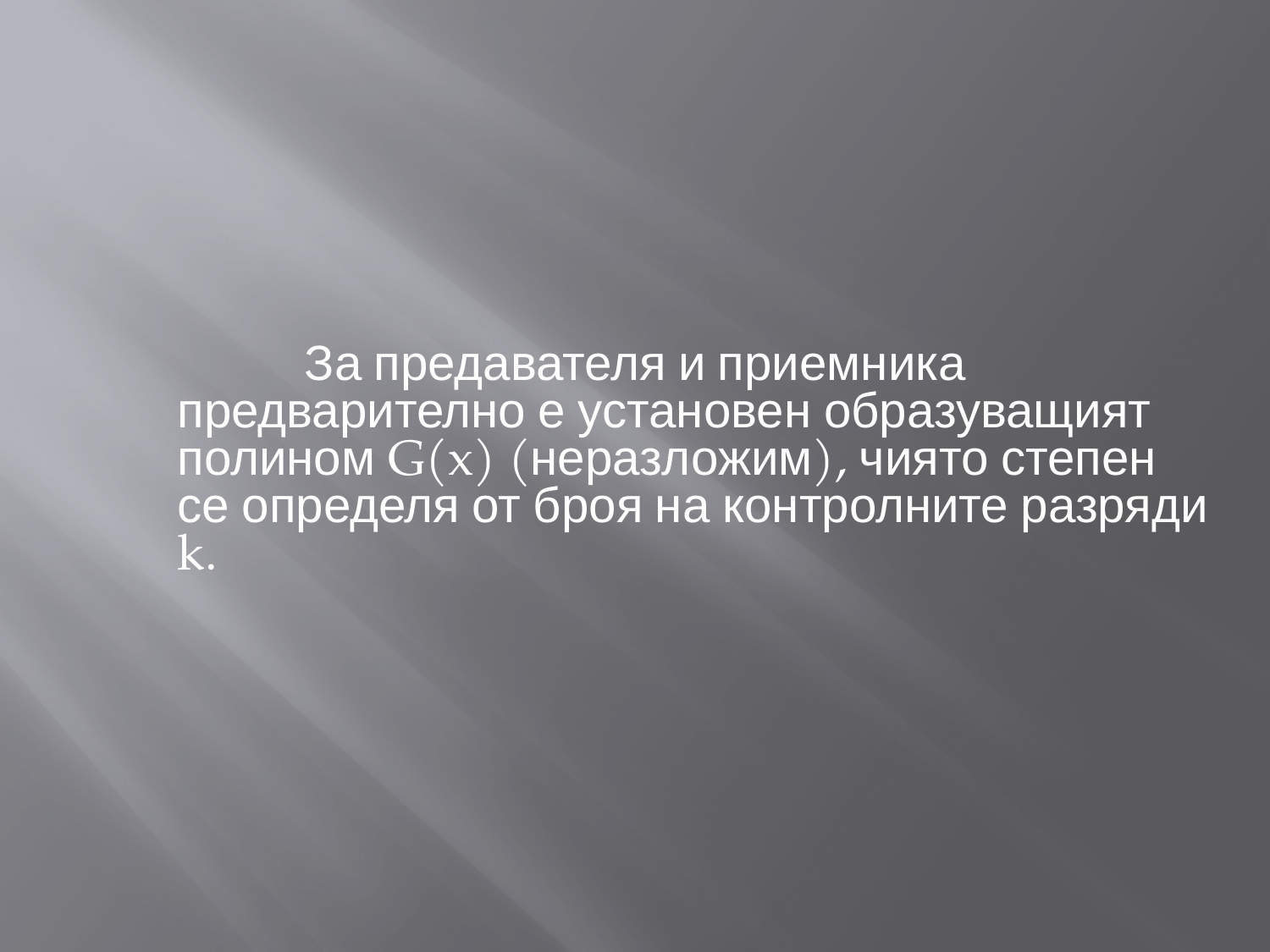

За предавателя и приемника предварително е установен образуващият полином G(x) (неразложим), чиято степен се определя от броя на контролните разряди k.